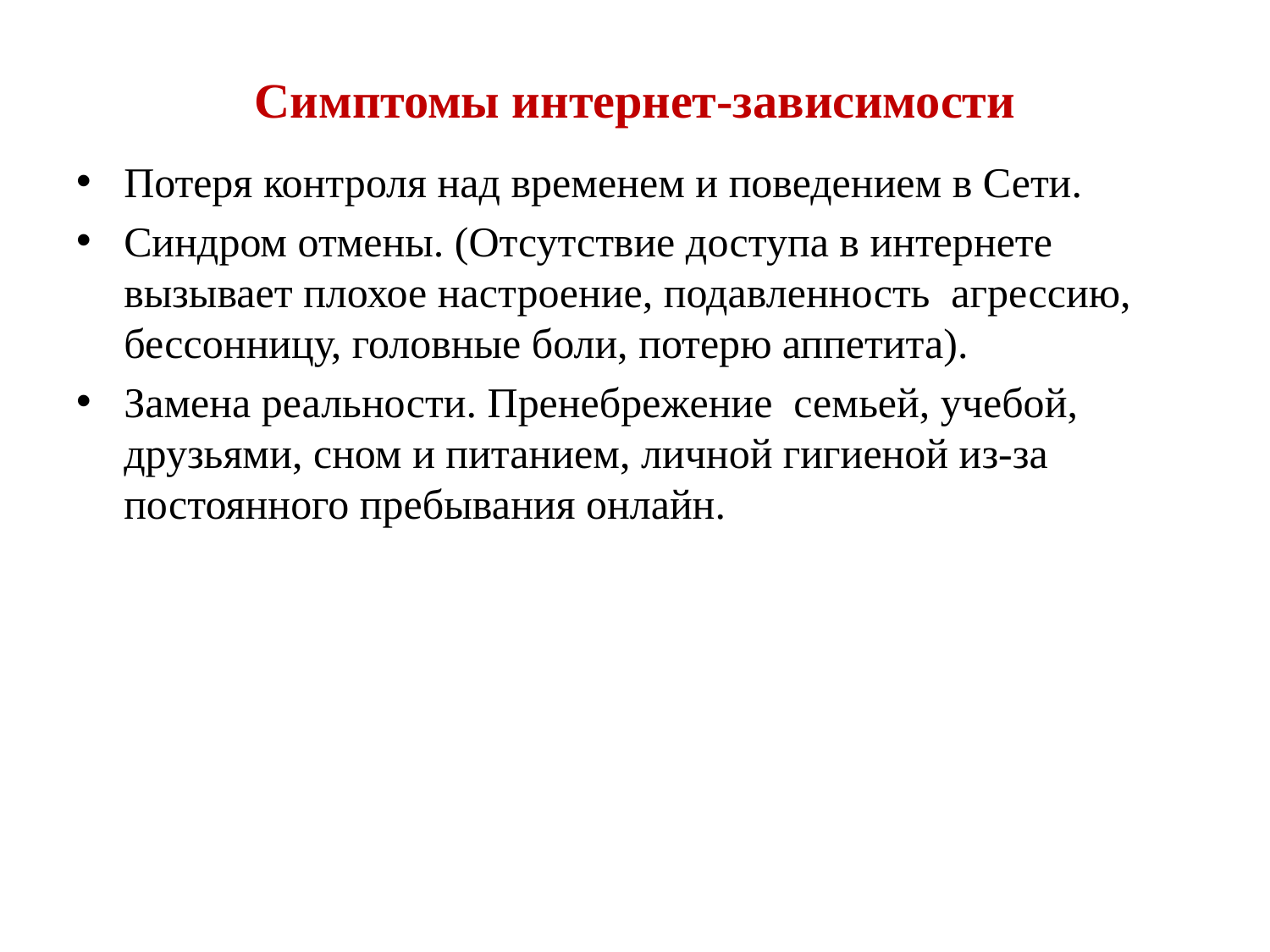

# Симптомы интернет-зависимости
Потеря контроля над временем и поведением в Сети.
Синдром отмены. (Отсутствие доступа в интернете вызывает плохое настроение, подавленность  агрессию, бессонницу, головные боли, потерю аппетита).
Замена реальности. Пренебрежение  семьей, учебой, друзьями, сном и питанием, личной гигиеной из-за постоянного пребывания онлайн.